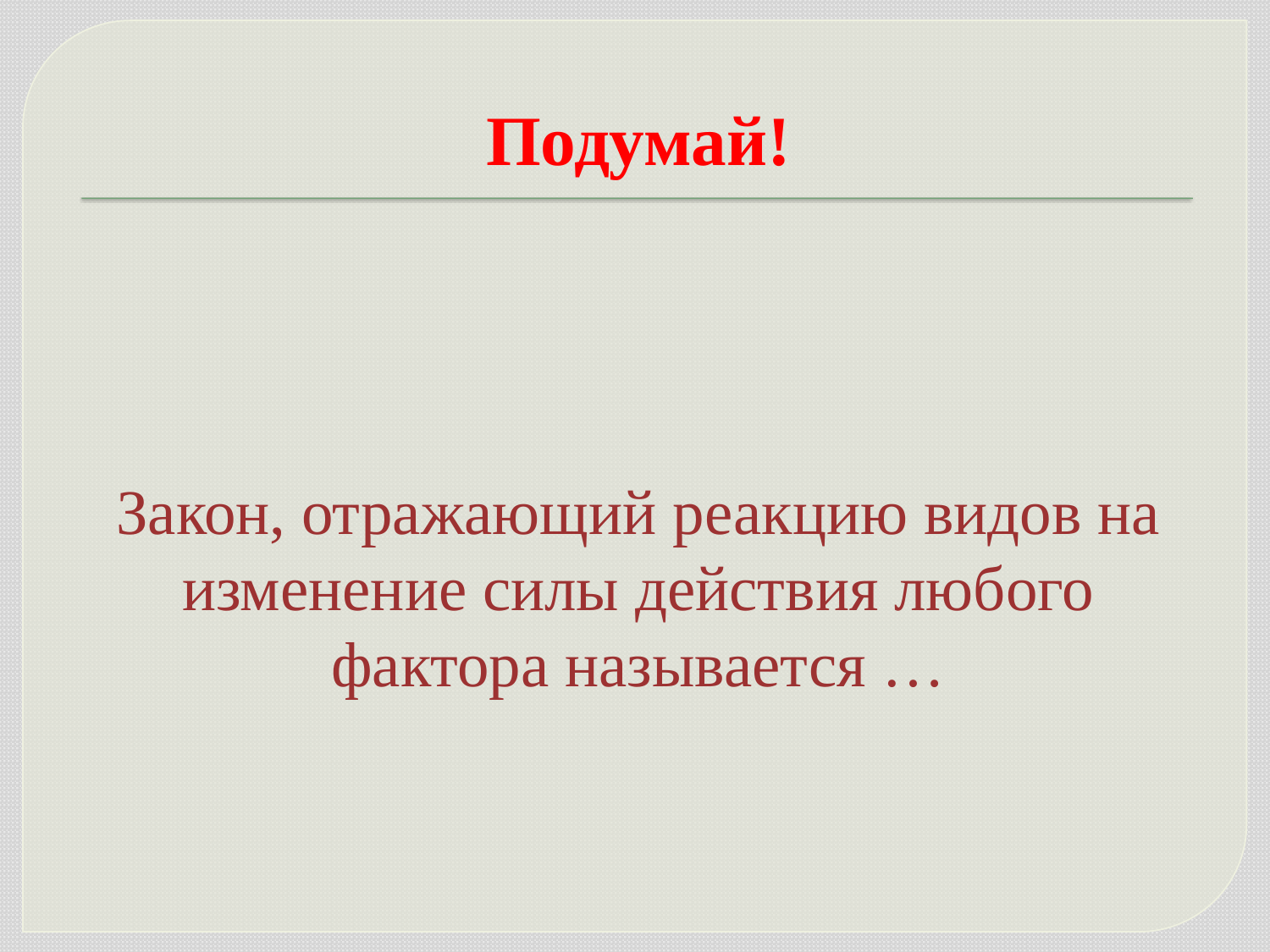

# Подумай! Закон, отражающий реакцию видов на изменение силы действия любого фактора называется …